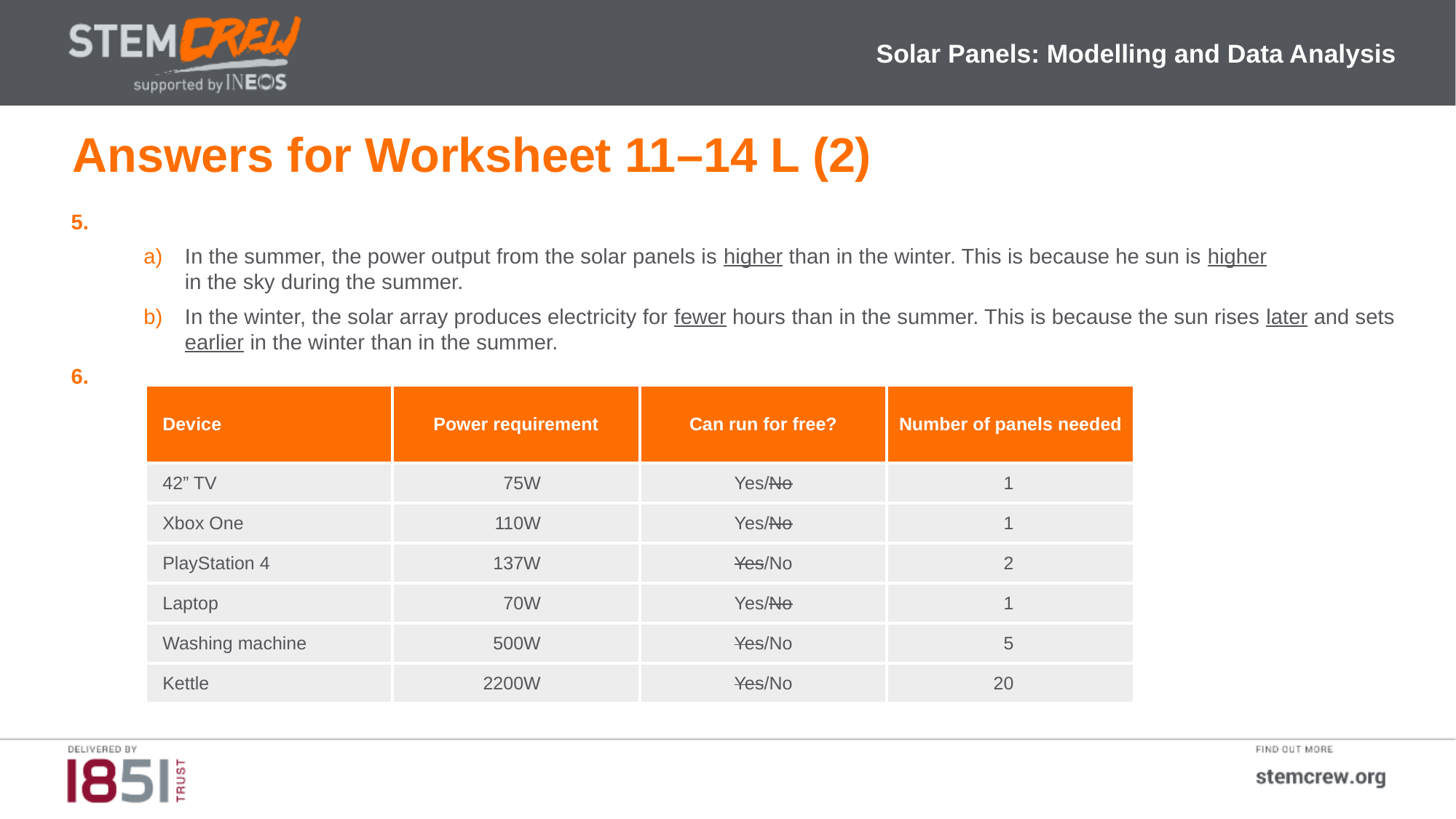

Solar Panels: Modelling and Data Analysis
Answers for Worksheet 11–14 L (2)

In the summer, the power output from the solar panels is higher than in the winter. This is because he sun is higher
in the sky during the summer.
In the winter, the solar array produces electricity for fewer hours than in the summer. This is because the sun rises later and sets earlier in the winter than in the summer.

| Device | Power requirement | Can run for free? | Number of panels needed |
| --- | --- | --- | --- |
| 42” TV | 75W | Yes/No | 1 |
| Xbox One | 110W | Yes/No | 1 |
| PlayStation 4 | 137W | Yes/No | 2 |
| Laptop | 70W | Yes/No | 1 |
| Washing machine | 500W | Yes/No | 5 |
| Kettle | 2200W | Yes/No | 20 |